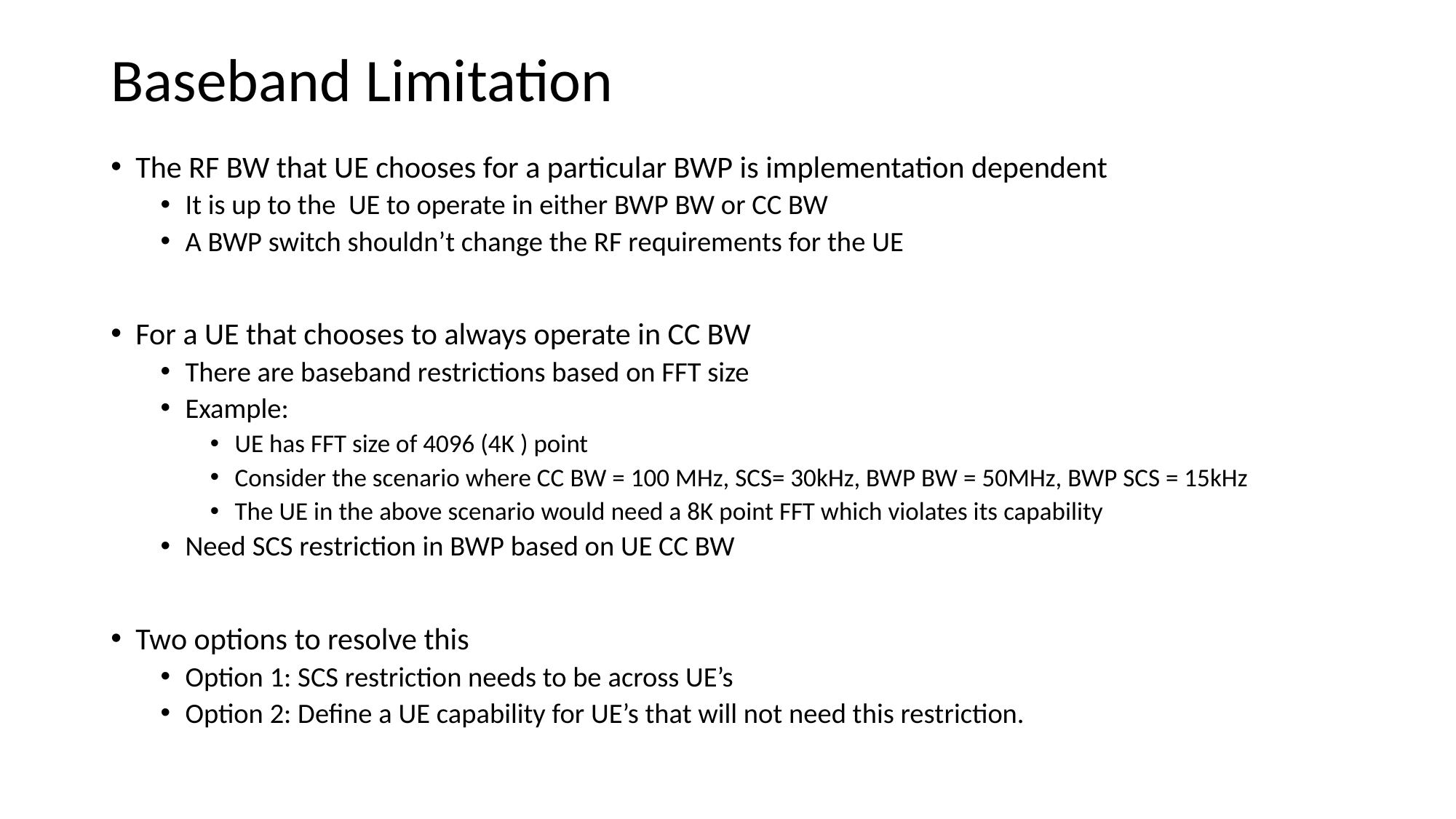

# Baseband Limitation
The RF BW that UE chooses for a particular BWP is implementation dependent
It is up to the  UE to operate in either BWP BW or CC BW
A BWP switch shouldn’t change the RF requirements for the UE

For a UE that chooses to always operate in CC BW
There are baseband restrictions based on FFT size
Example:
UE has FFT size of 4096 (4K ) point
Consider the scenario where CC BW = 100 MHz, SCS= 30kHz, BWP BW = 50MHz, BWP SCS = 15kHz
The UE in the above scenario would need a 8K point FFT which violates its capability
Need SCS restriction in BWP based on UE CC BW

Two options to resolve this
Option 1: SCS restriction needs to be across UE’s
Option 2: Define a UE capability for UE’s that will not need this restriction.